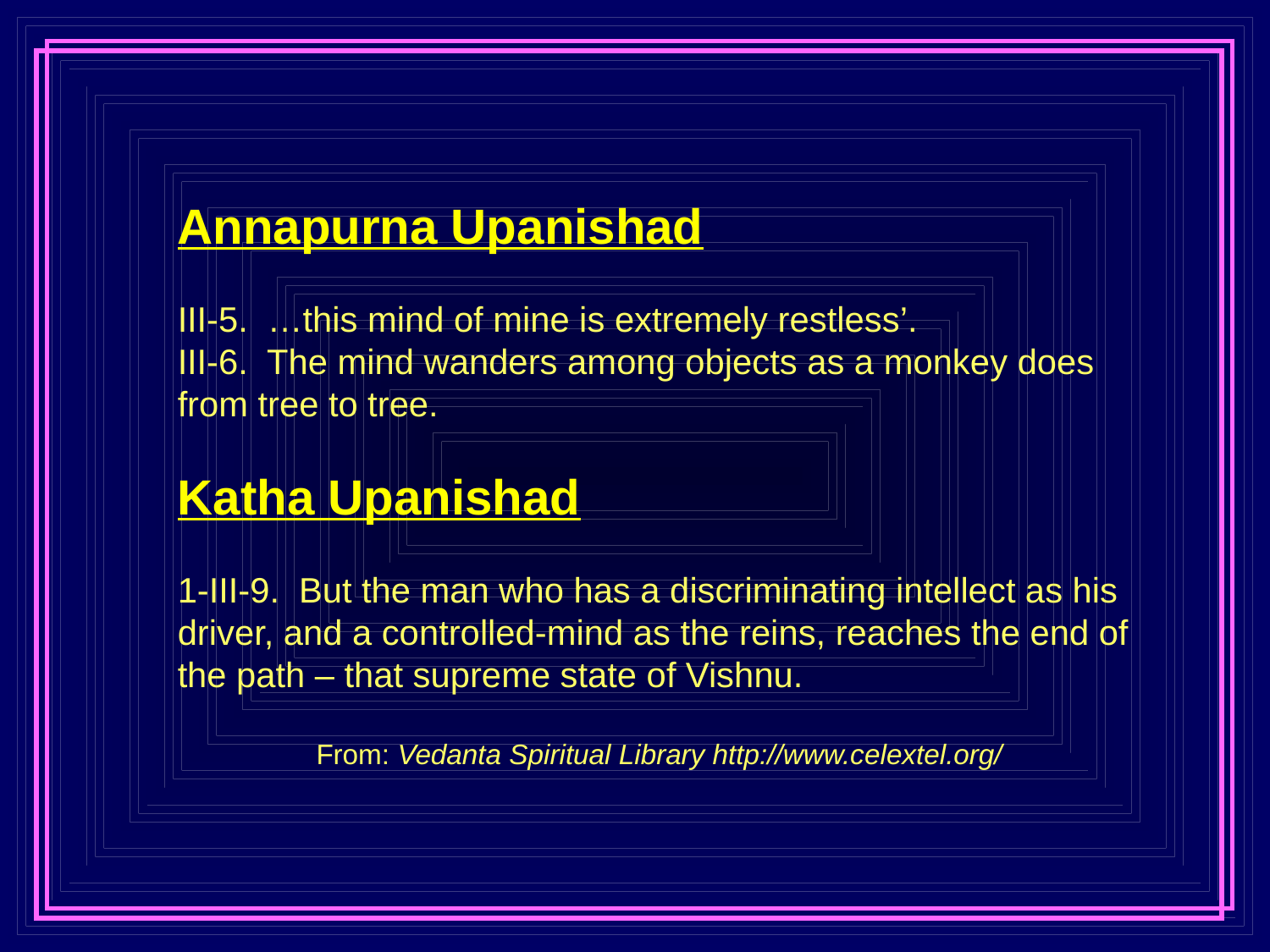

Annapurna Upanishad

III-5.  …this mind of mine is extremely restless’.
III-6.  The mind wanders among objects as a monkey does from tree to tree.

Katha Upanishad

1-III-9.  But the man who has a discriminating intellect as his driver, and a controlled-mind as the reins, reaches the end of the path – that supreme state of Vishnu.

From: Vedanta Spiritual Library http://www.celextel.org/